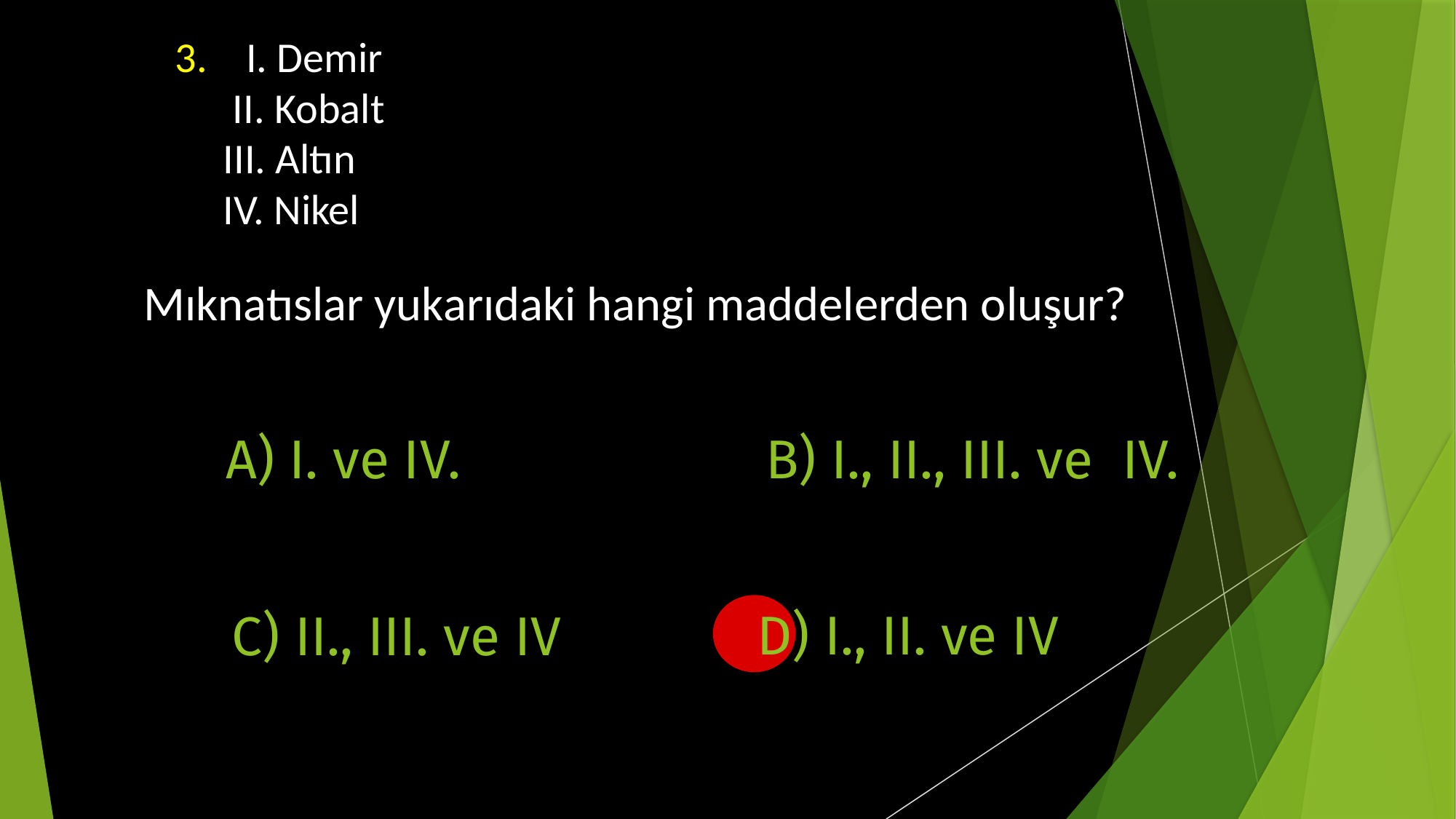

3.    I. Demir
                     II. Kobalt
                    III. Altın
                    IV. Nikel
# Mıknatıslar yukarıdaki hangi maddelerden oluşur?
A) I. ve IV.
B) I., II., III. ve  IV.

D) I., II. ve IV
C) II., III. ve IV